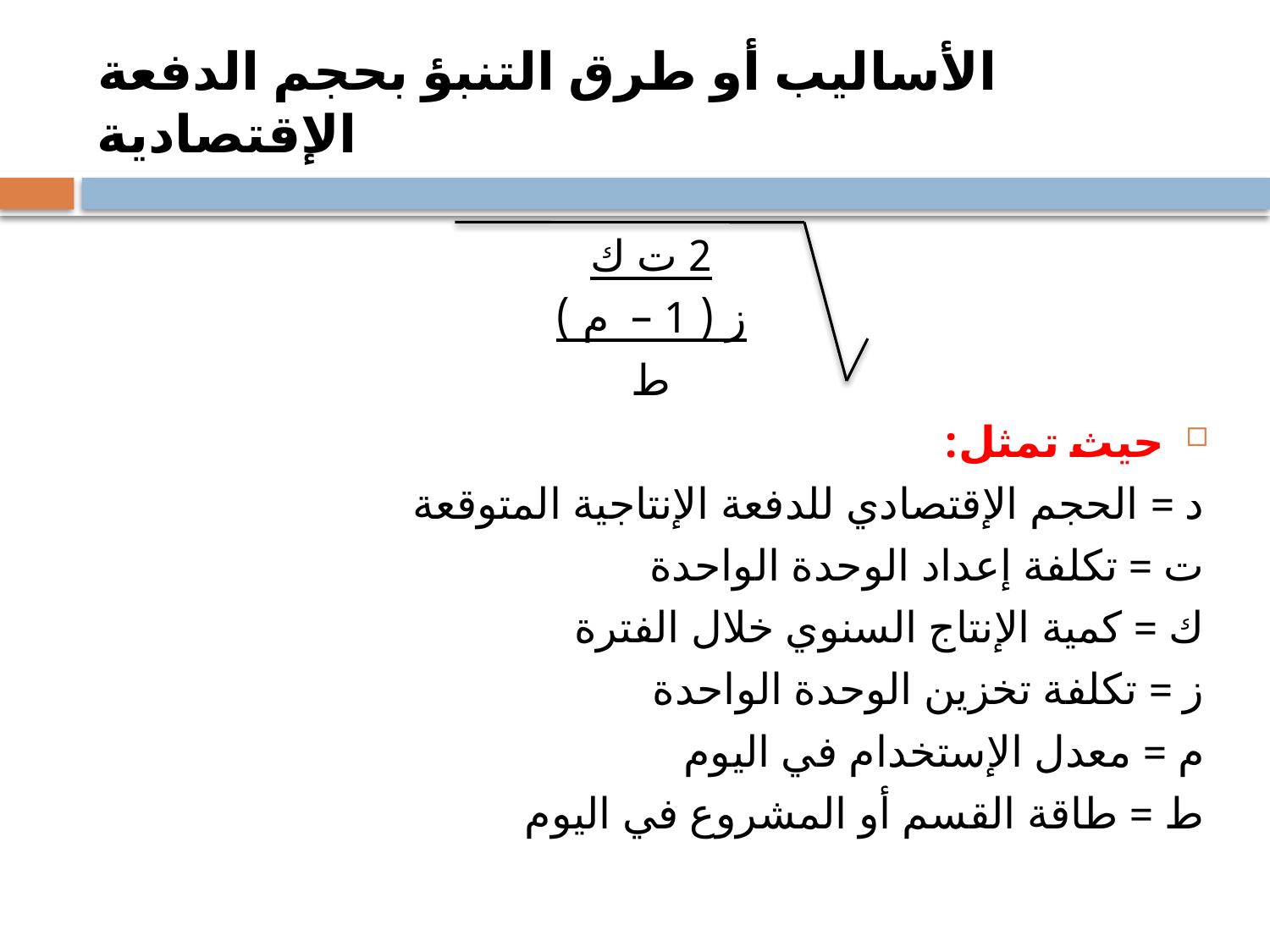

# الأساليب أو طرق التنبؤ بحجم الدفعة الإقتصادية
2 ت ك
ز ( 1 –  م )
ط
حيث تمثل:
د = الحجم الإقتصادي للدفعة الإنتاجية المتوقعة
ت = تكلفة إعداد الوحدة الواحدة
ك = كمية الإنتاج السنوي خلال الفترة
ز = تكلفة تخزين الوحدة الواحدة
م = معدل الإستخدام في اليوم
ط = طاقة القسم أو المشروع في اليوم